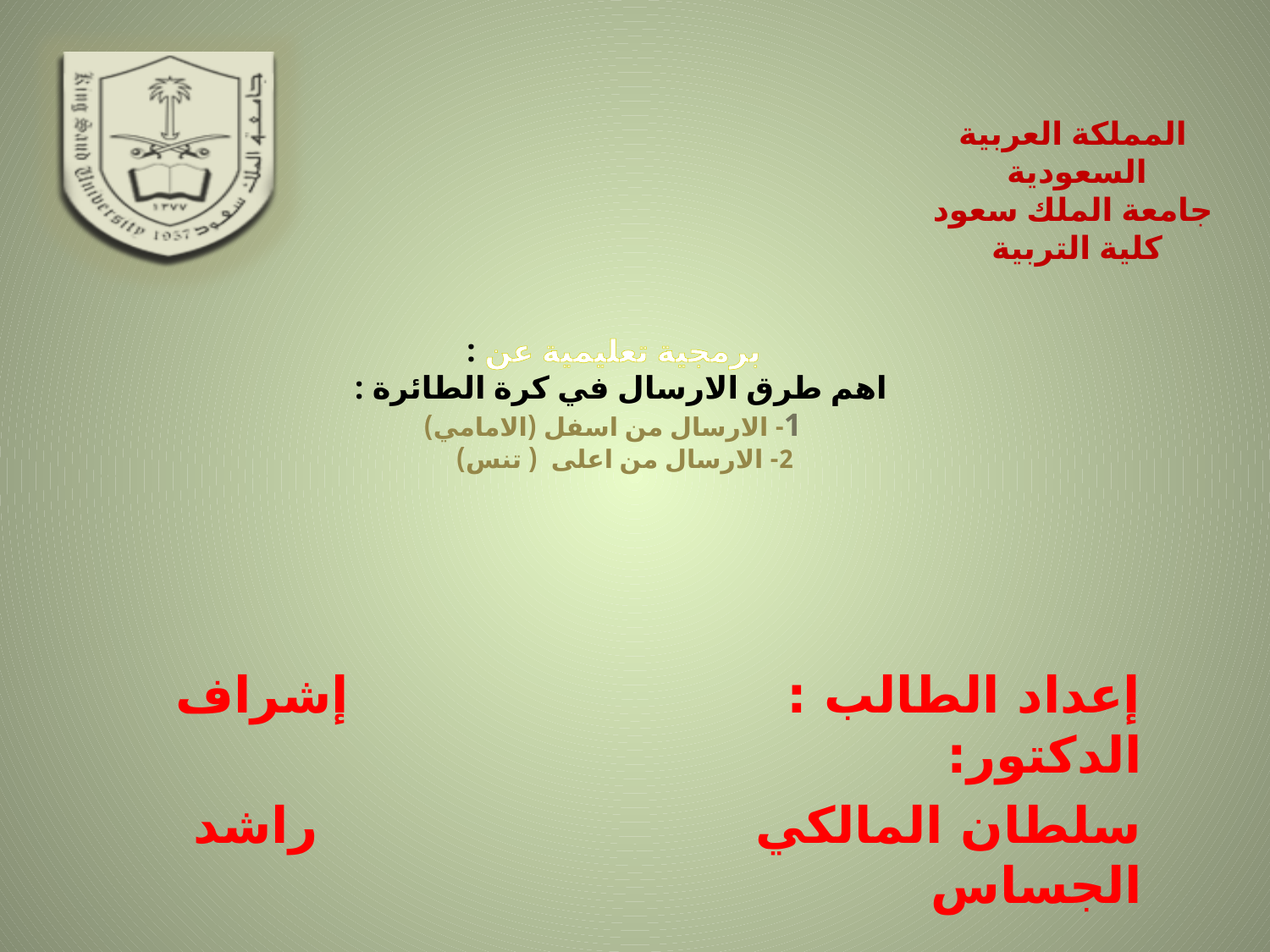

المملكة العربية السعودية
جامعة الملك سعود
كلية التربية
# برمجية تعليمية عن : اهم طرق الارسال في كرة الطائرة : 1- الارسال من اسفل (الامامي) 2- الارسال من اعلى  ( تنس)

إعداد الطالب :                         إشراف الدكتور:
سلطان المالكي                         راشد الجساس